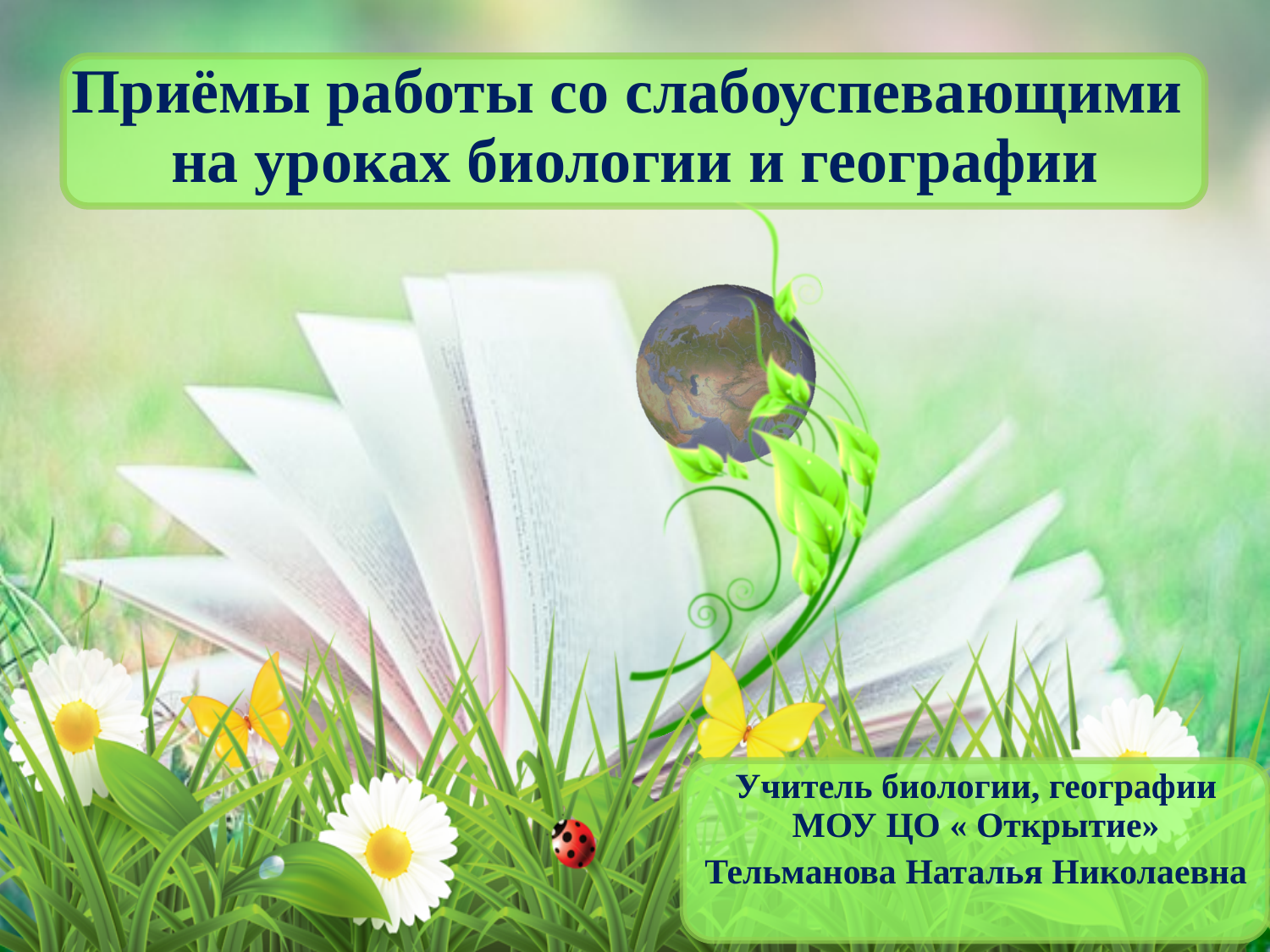

# Приёмы работы со слабоуспевающими на уроках биологии и географии
Учитель биологии, географии МОУ ЦО « Открытие»
Тельманова Наталья Николаевна